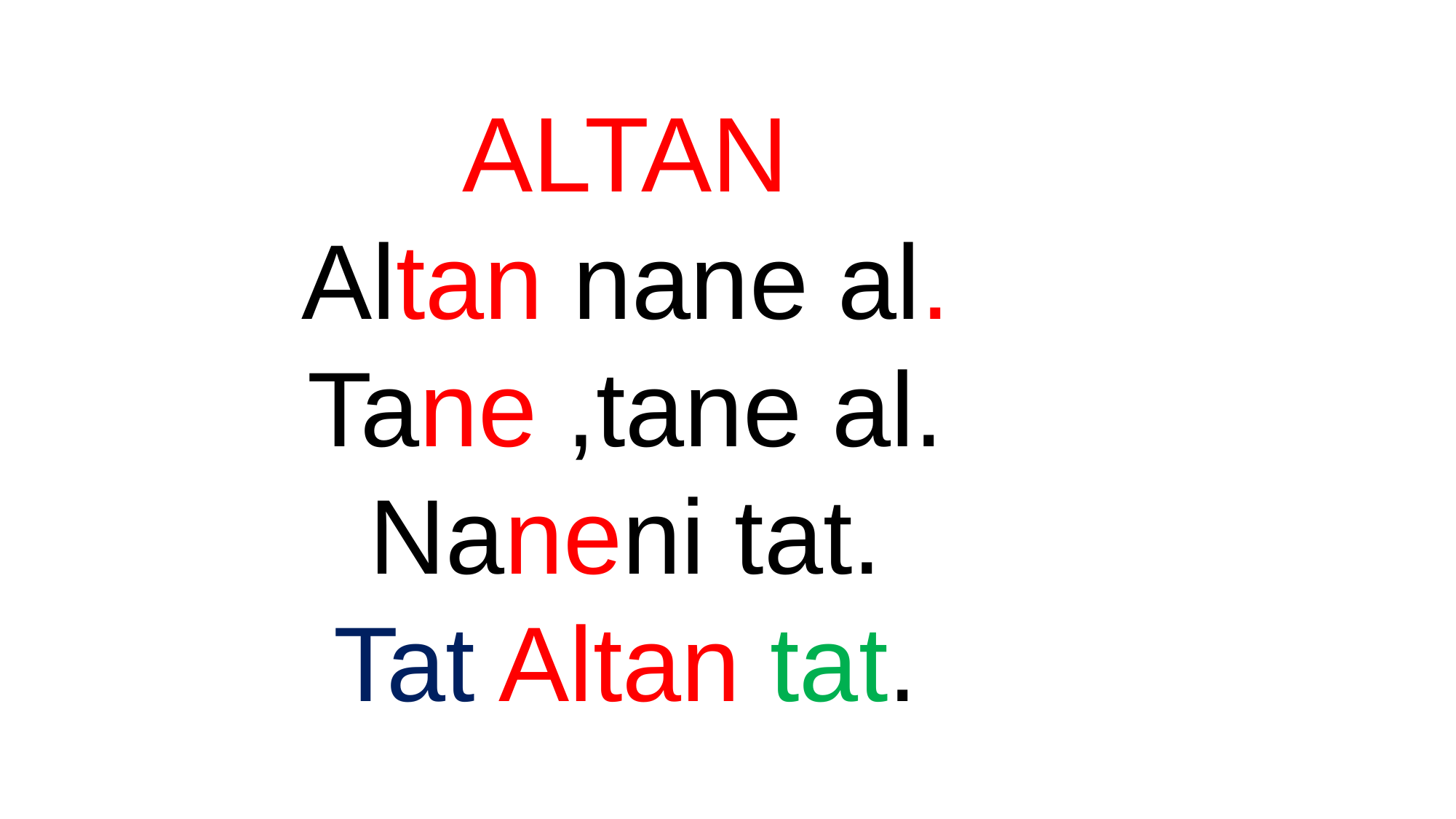

# ALTAN Altan nane al. Tane ,tane al. Naneni tat. Tat Altan tat.